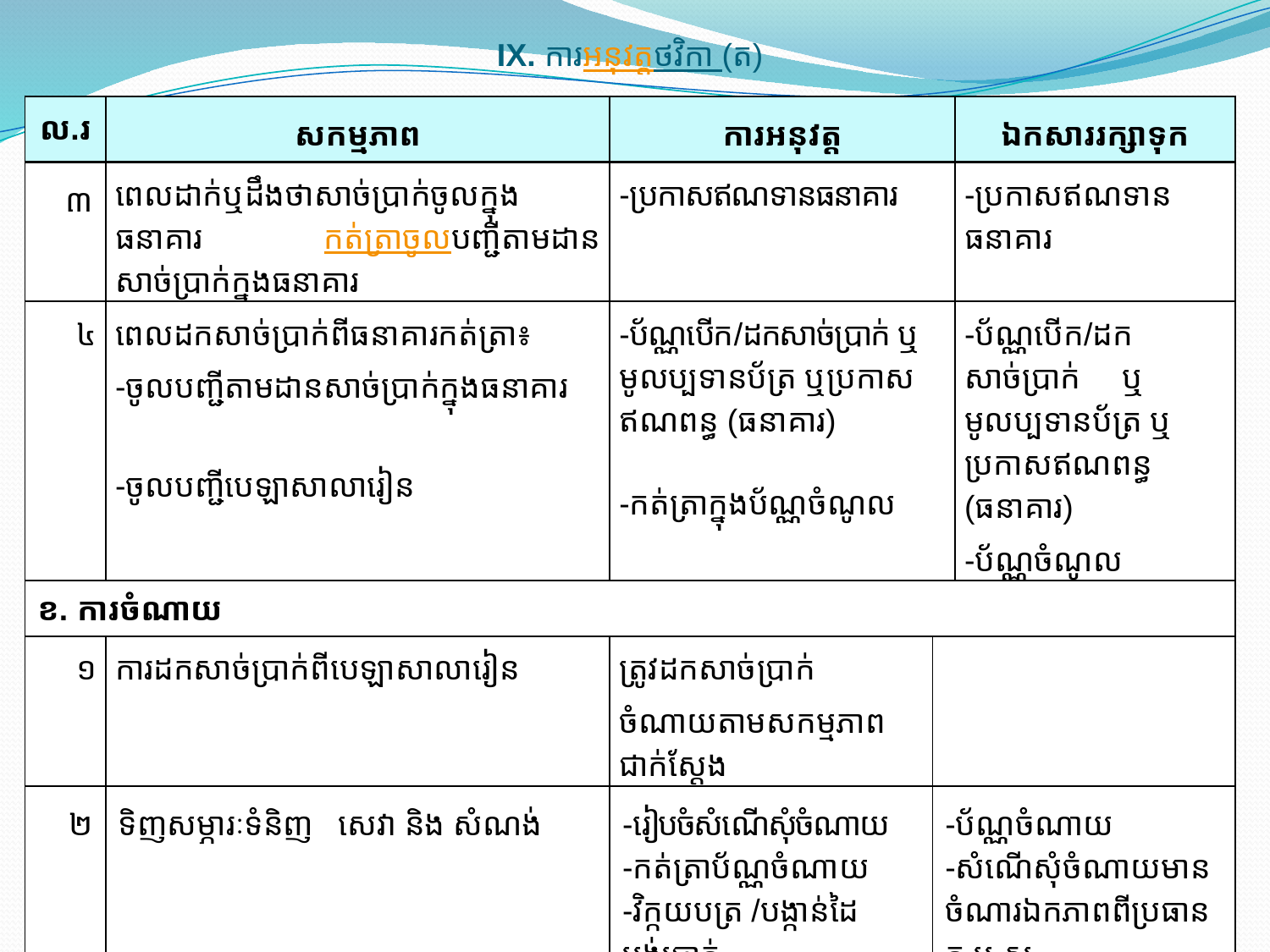

# IX. ការអនុវត្តថវិកា (ត)
| ល.រ | សកម្មភាព | ការអនុវត្ត |  | ឯកសាររក្សាទុក |
| --- | --- | --- | --- | --- |
| ៣ | ពេលដាក់ឬដឹងថាសាច់ប្រាក់​ចូលក្នុងធនាគារ កត់ត្រា​ចូល​បញ្ជីតាមដាន​សាច់ប្រាក់​ក្នុងធនាគារ | -ប្រកាសឥណទានធនាគារ |  | -ប្រកាសឥណទានធនាគារ |
| ៤ | ពេលដកសាច់ប្រាក់​ពីធនាគារកត់ត្រា៖ -ចូលបញ្ជីតាមដានសាច់ប្រាក់ក្នុងធនាគារ -ចូលបញ្ជី​បេឡា​សាលារៀន | -ប័ណ្ណបើក/ដកសាច់ប្រាក់ ឬ មូលប្បទានប័ត្រ ឬប្រកាសឥណពន្ធ (ធនាគារ)   -កត់ត្រាក្នុងប័ណ្ណចំណូល |  | -ប័ណ្ណបើក/ដកសាច់ប្រាក់ ឬ​មូលប្បទានប័ត្រ ឬប្រកាសឥណពន្ធ (ធនាគារ) -ប័ណ្ណចំណូល |
| ខ. ការចំណាយ |  |  |  |  |
| ១ | ការដកសាច់ប្រាក់ពីបេឡាសាលារៀន | ត្រូវដកសាច់ប្រាក់ ចំណាយតាមសកម្មភាពជាក់ស្តែង |  |  |
| ២ | ទិញសម្ភារៈទំនិញ សេវា និង សំណង់ | -រៀបចំសំណើសុំចំណាយ -កត់ត្រាប័ណ្ណចំណាយ -វិក្កយបត្រ​ ​/បង្កាន់ដៃបង់ប្រាក់ | -ប័ណ្ណចំណាយ -សំណើសុំចំណាយមានចំណារ​ឯកភាពពីប្រធាន គ.ម.ស -វិក្កយបត្រ /បង្កាន់ដៃបង់ប្រាក់ |  |
28